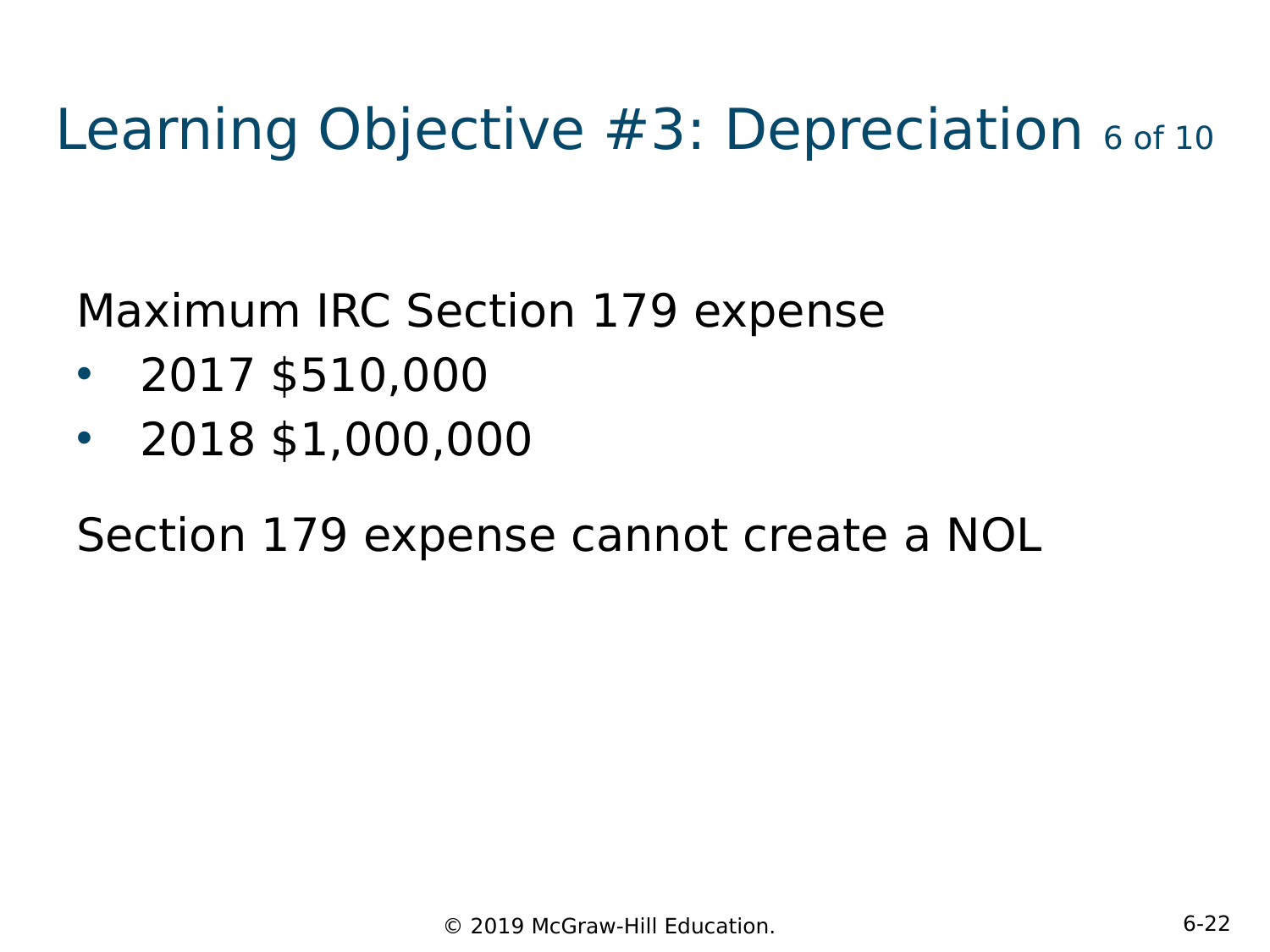

# Learning Objective #3: Depreciation 6 of 10
Maximum IRC Section 179 expense
2017 $510,000
2018 $1,000,000
Section 179 expense cannot create a NOL